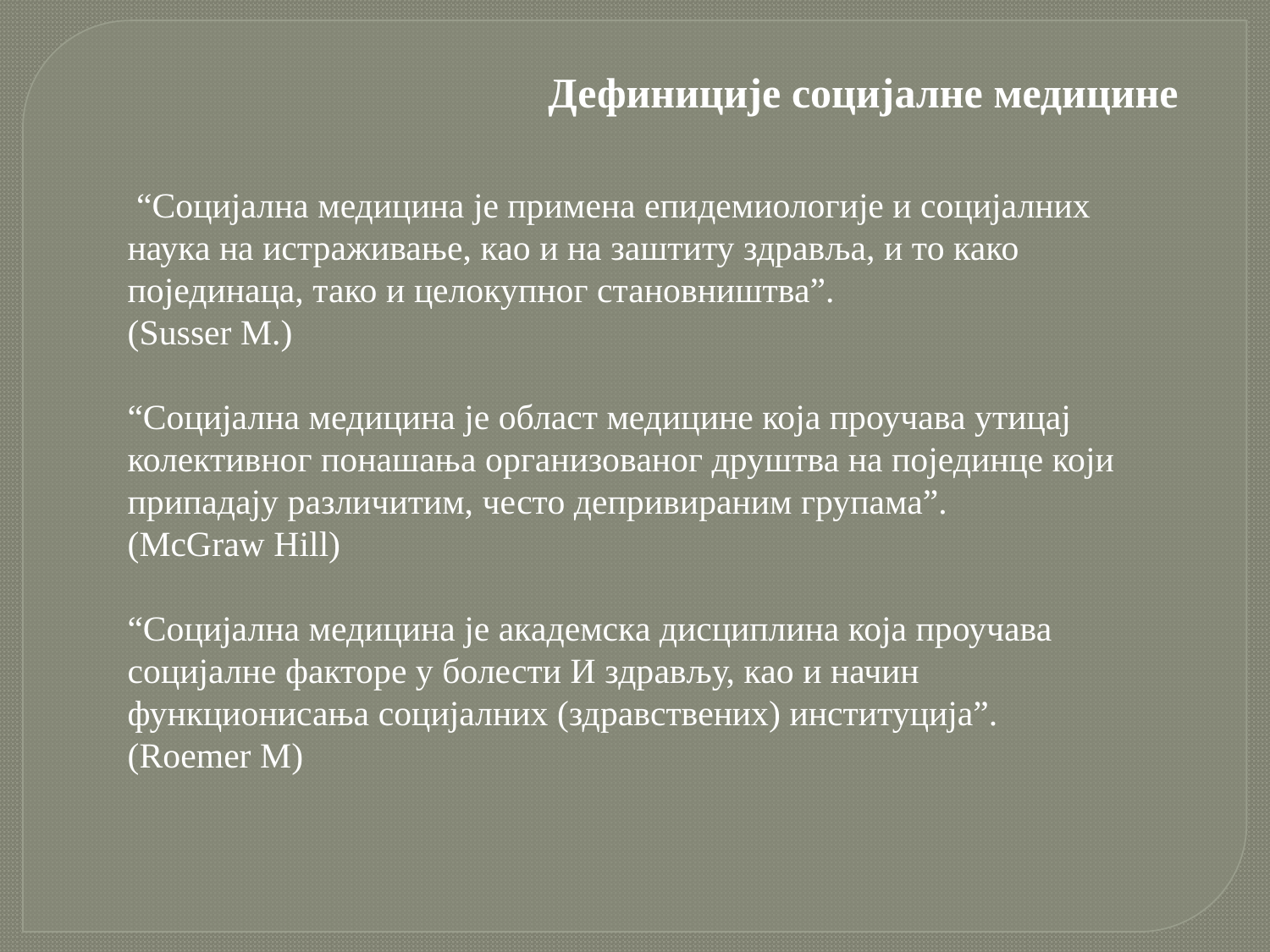

Дефиниције социјалне медицине
 “Социјална медицина је примена епидемиологије и социјалних наука на истраживање, као и на заштиту здравља, и то како појединаца, тако и целокупног становништва”.
(Susser M.)

“Социјална медицина је област медицине која проучава утицај колективног понашања организованог друштва на појединце који припадају различитим, често депривираним групама”.
(McGraw Hill)

“Социјална медицина је академска дисциплина која проучава социјалне факторе у болести И здрављу, као и начин функционисања социјалних (здравствених) институција”.
(Roemer M)